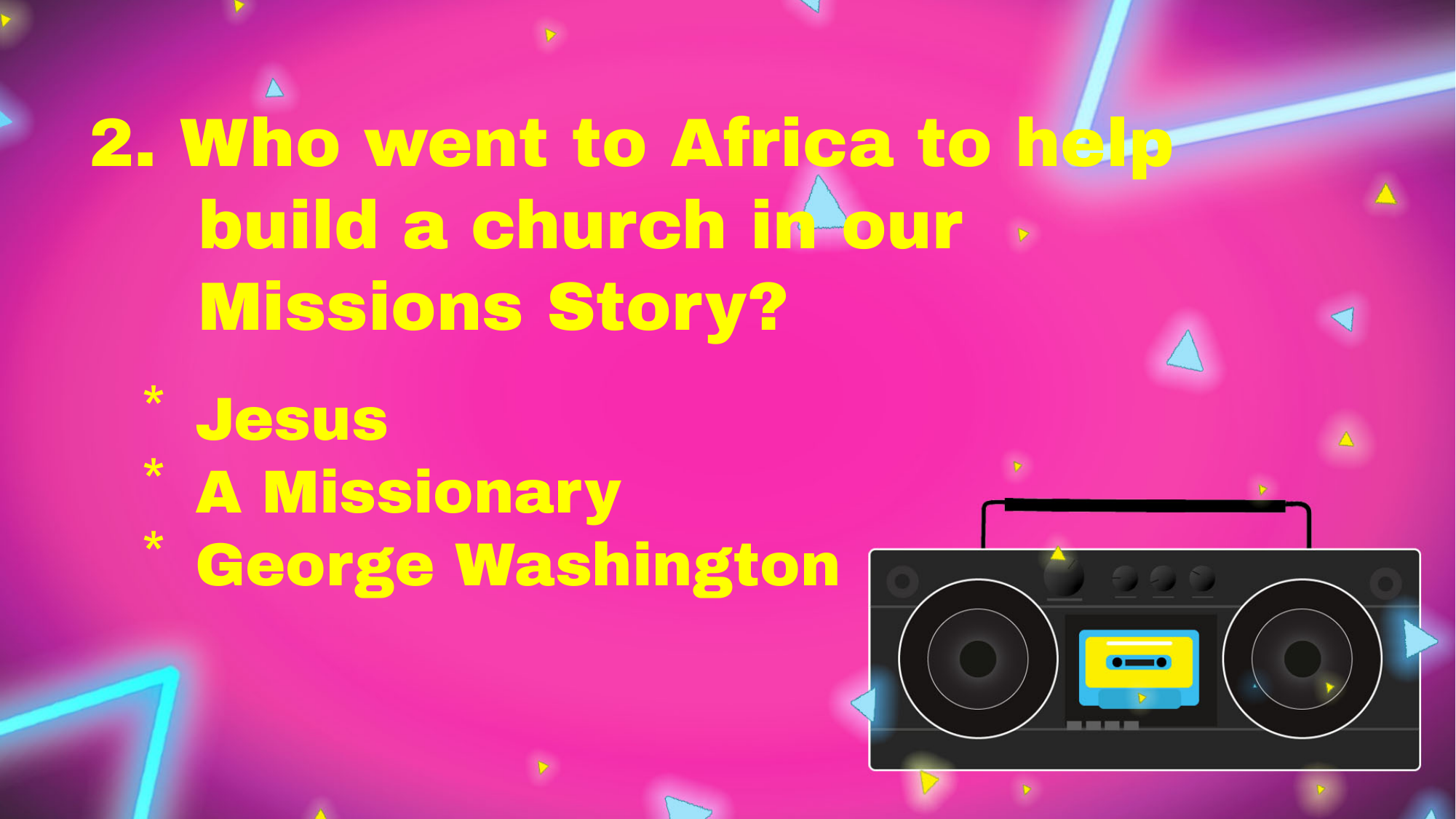

2. Who went to Africa to help
	build a church in our
	Missions Story?

Jesus
A Missionary
George Washington